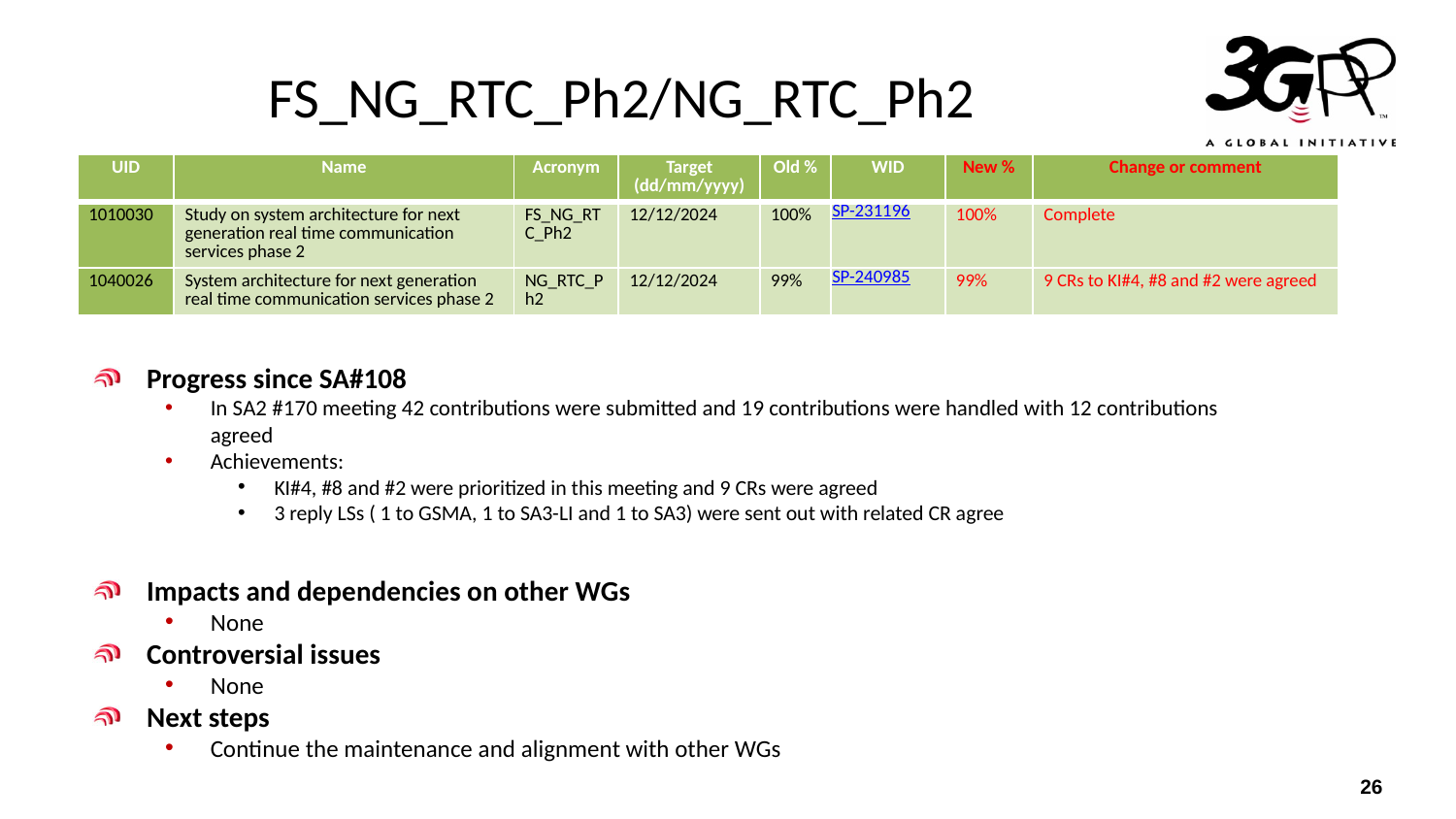

# FS_NG_RTC_Ph2/NG_RTC_Ph2
| UID | Name | Acronym | Target (dd/mm/yyyy) | Old % | WID | New % | Change or comment |
| --- | --- | --- | --- | --- | --- | --- | --- |
| 1010030 | Study on system architecture for next generation real time communication services phase 2 | FS\_NG\_RTC\_Ph2 | 12/12/2024 | 100% | SP-231196 | 100% | Complete |
| 1040026 | System architecture for next generation real time communication services phase 2 | NG\_RTC\_Ph2 | 12/12/2024 | 99% | SP-240985 | 99% | 9 CRs to KI#4, #8 and #2 were agreed |
Progress since SA#108
In SA2 #170 meeting 42 contributions were submitted and 19 contributions were handled with 12 contributions agreed
Achievements:
KI#4, #8 and #2 were prioritized in this meeting and 9 CRs were agreed
3 reply LSs ( 1 to GSMA, 1 to SA3-LI and 1 to SA3) were sent out with related CR agree

Impacts and dependencies on other WGs
None
Controversial issues
None
Next steps
Continue the maintenance and alignment with other WGs